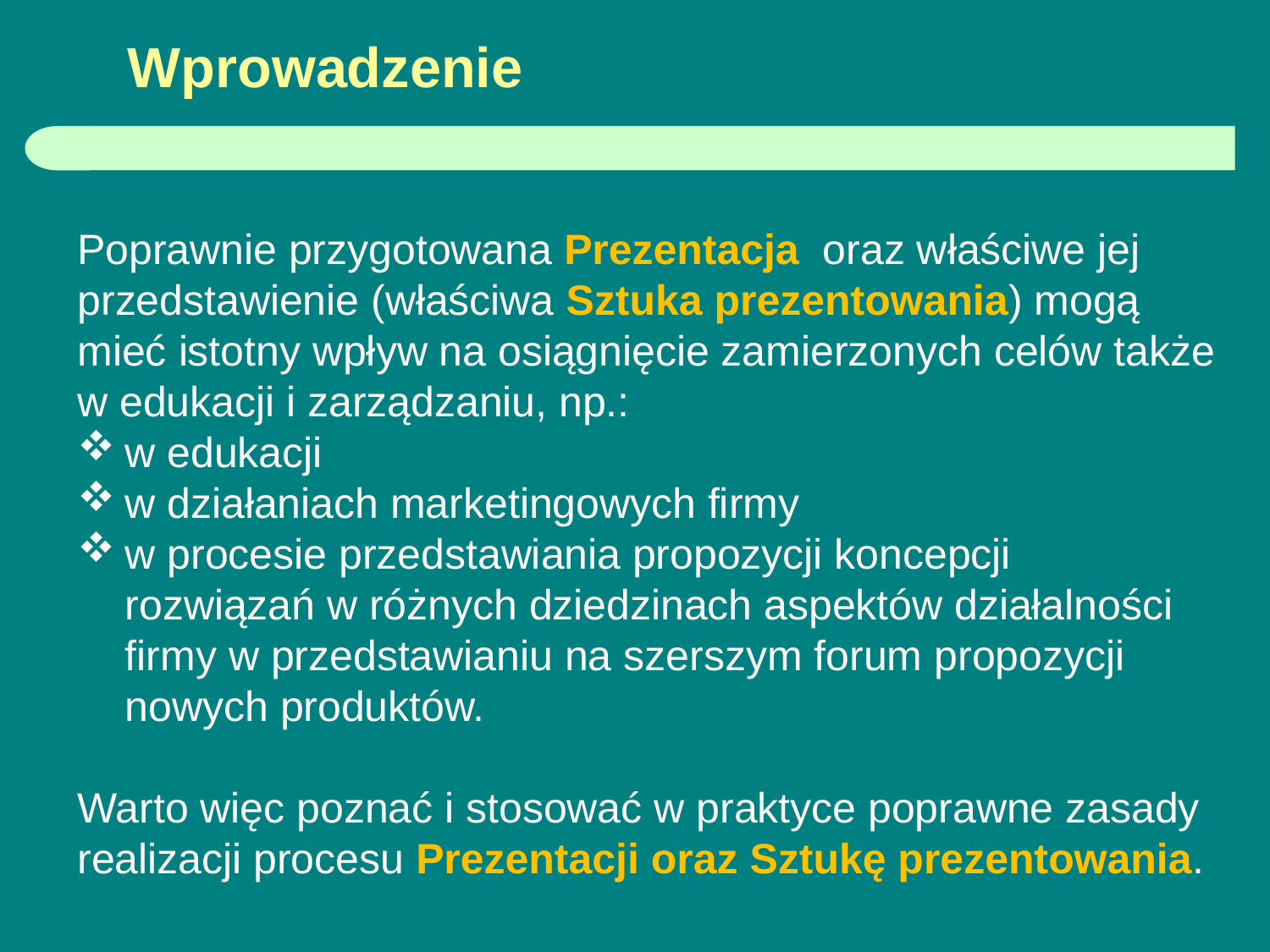

# Wprowadzenie
Poprawnie przygotowana Prezentacja  oraz właściwe jej przedstawienie (właściwa Sztuka prezentowania) mogą mieć istotny wpływ na osiągnięcie zamierzonych celów także w edukacji i zarządzaniu, np.:
w edukacji
w działaniach marketingowych firmy
w procesie przedstawiania propozycji koncepcji  rozwiązań w różnych dziedzinach aspektów działalności firmy w przedstawianiu na szerszym forum propozycji nowych produktów.

Warto więc poznać i stosować w praktyce poprawne zasady realizacji procesu Prezentacji oraz Sztukę prezentowania.